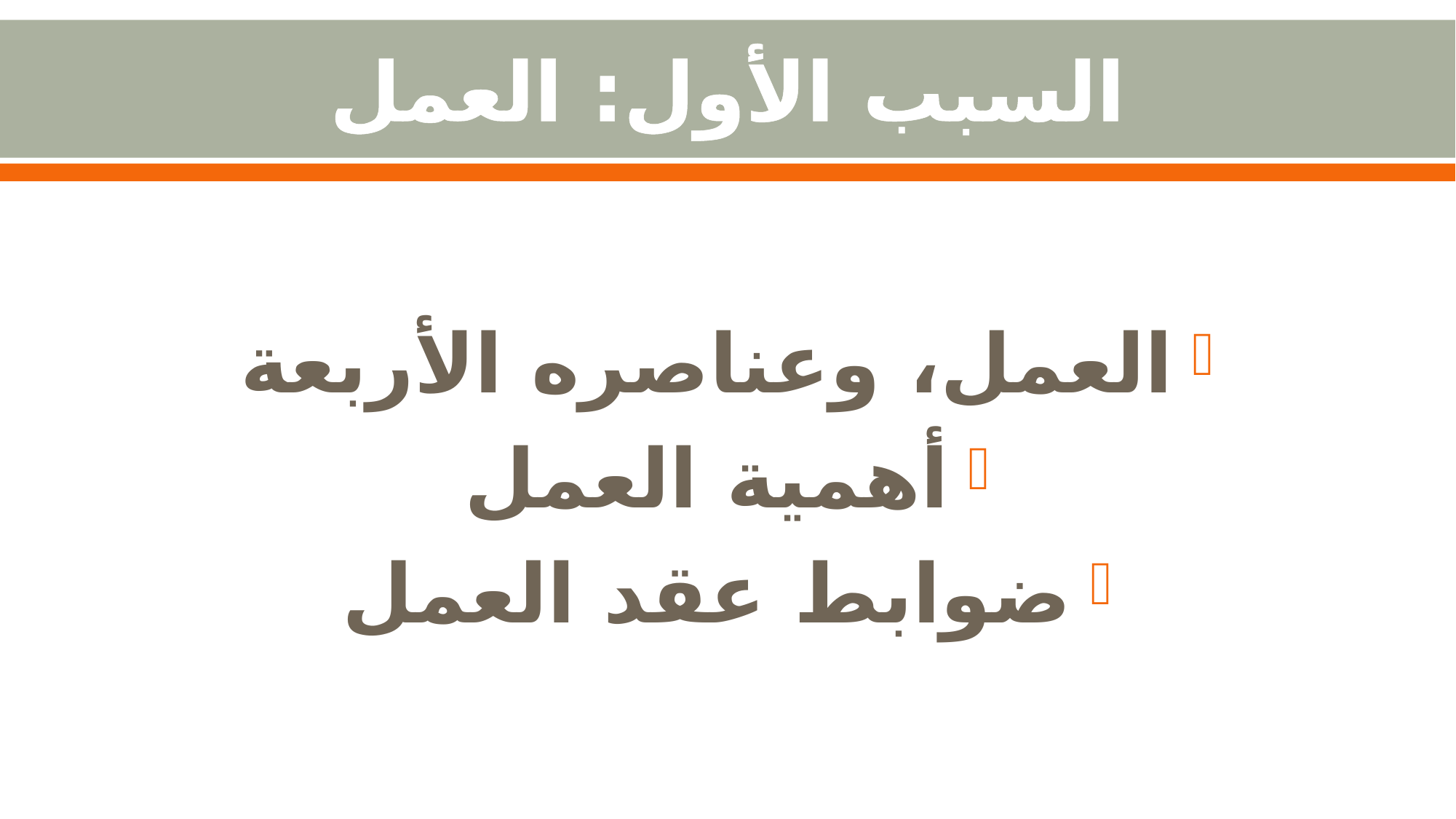

# السبب الأول: العمل

العمل، وعناصره الأربعة
أهمية العمل
ضوابط عقد العمل